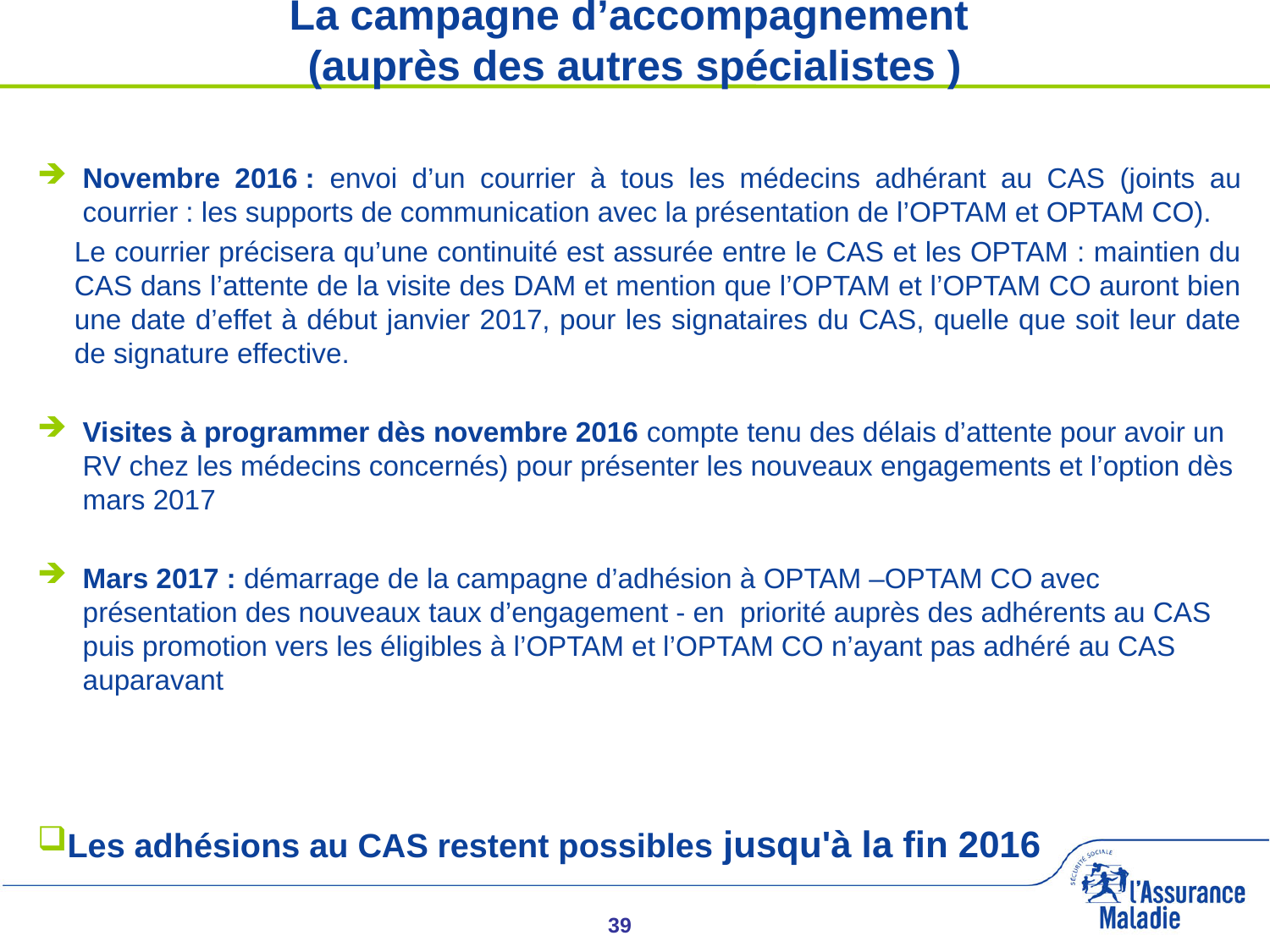

# La campagne d’accompagnement (auprès des autres spécialistes )

Novembre 2016 : envoi d’un courrier à tous les médecins adhérant au CAS (joints au courrier : les supports de communication avec la présentation de l’OPTAM et OPTAM CO).
Le courrier précisera qu’une continuité est assurée entre le CAS et les OPTAM : maintien du CAS dans l’attente de la visite des DAM et mention que l’OPTAM et l’OPTAM CO auront bien une date d’effet à début janvier 2017, pour les signataires du CAS, quelle que soit leur date de signature effective.

Visites à programmer dès novembre 2016 compte tenu des délais d’attente pour avoir un RV chez les médecins concernés) pour présenter les nouveaux engagements et l’option dès mars 2017

Mars 2017 : démarrage de la campagne d’adhésion à OPTAM –OPTAM CO avec présentation des nouveaux taux d’engagement - en  priorité auprès des adhérents au CAS puis promotion vers les éligibles à l’OPTAM et l’OPTAM CO n’ayant pas adhéré au CAS auparavant

Les adhésions au CAS restent possibles jusqu'à la fin 2016
39